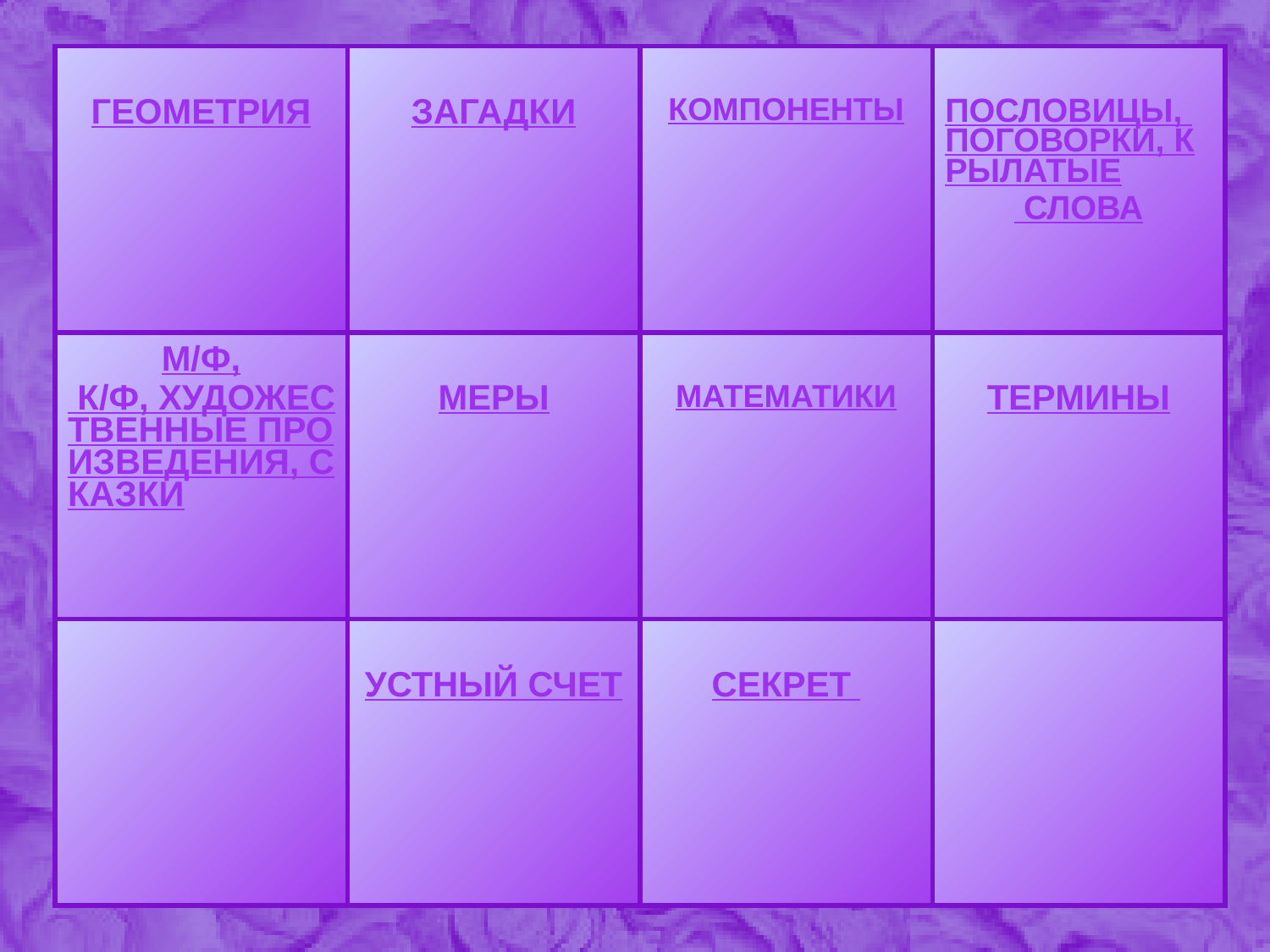

| ГЕОМЕТРИЯ | ЗАГАДКИ | КОМПОНЕНТЫ | ПОСЛОВИЦЫ, ПОГОВОРКИ, КРЫЛАТЫЕ СЛОВА |
| --- | --- | --- | --- |
| М/Ф, К/Ф, ХУДОЖЕСТВЕННЫЕ ПРОИЗВЕДЕНИЯ, СКАЗКИ | МЕРЫ | МАТЕМАТИКИ | ТЕРМИНЫ |
|  | УСТНЫЙ СЧЕТ | СЕКРЕТ |  |